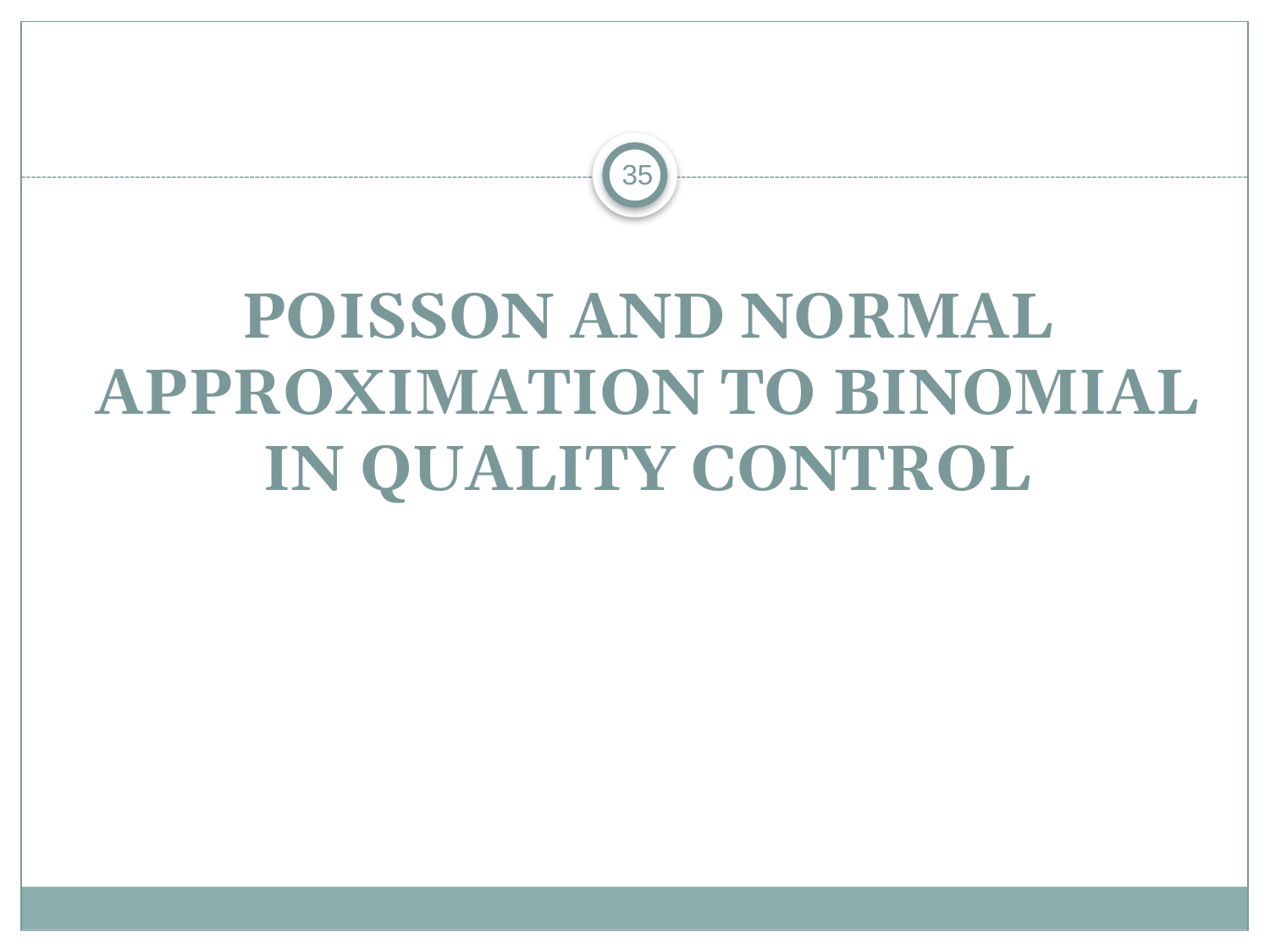

35
# Poisson and Normal Approximation to Binomial in Quality Control